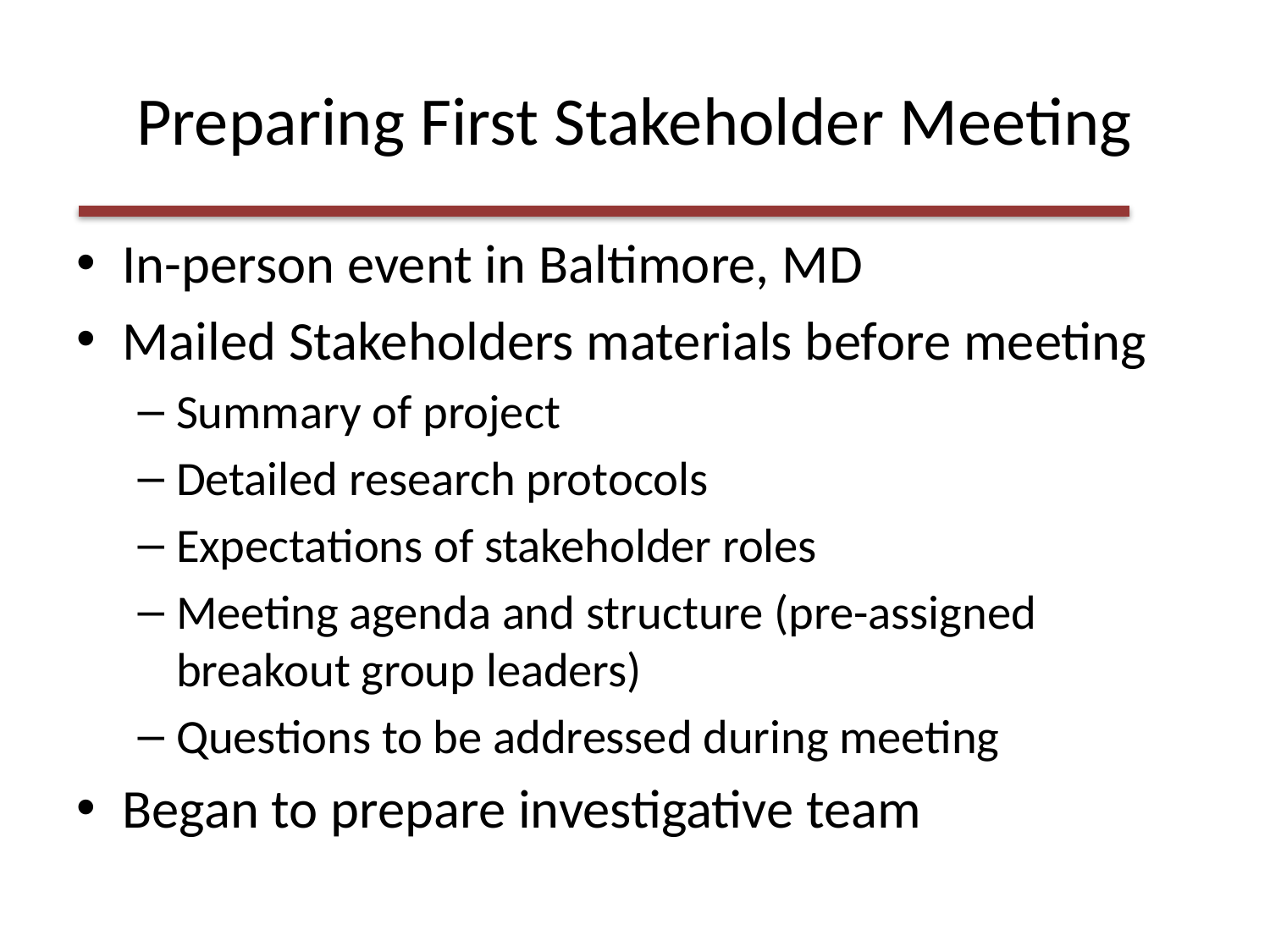

# Preparing First Stakeholder Meeting
In-person event in Baltimore, MD
Mailed Stakeholders materials before meeting
Summary of project
Detailed research protocols
Expectations of stakeholder roles
Meeting agenda and structure (pre-assigned breakout group leaders)
Questions to be addressed during meeting
Began to prepare investigative team